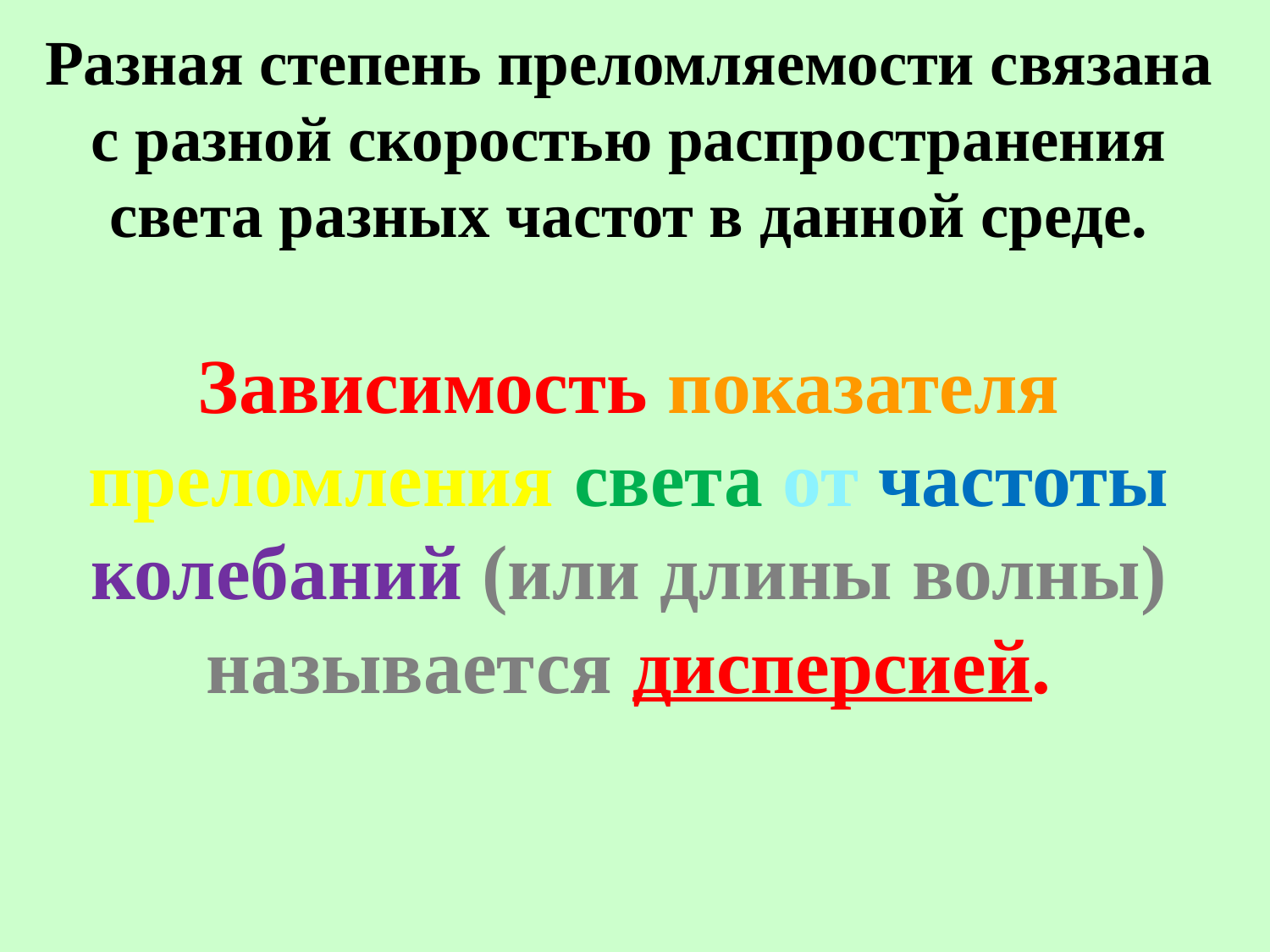

Разная степень преломляемости связана с разной скоростью распространения света разных частот в данной среде.
Зависимость показателя преломления света от частоты колебаний (или длины волны) называется дисперсией.